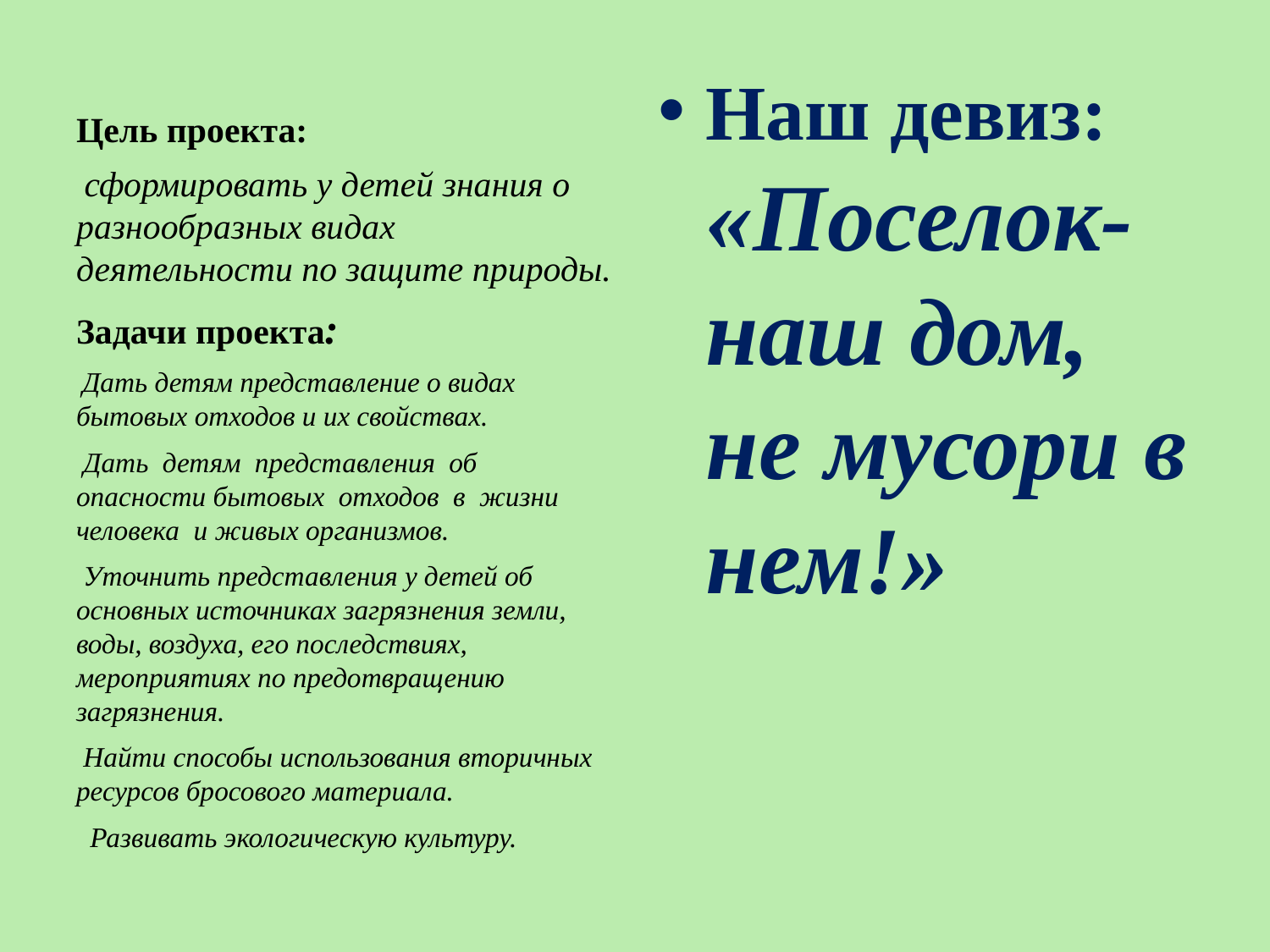

Цель проекта:
 сформировать у детей знания о разнообразных видах деятельности по защите природы.
Задачи проекта:
 Дать детям представление о видах бытовых отходов и их свойствах.
 Дать  детям  представления  об  опасности бытовых  отходов  в  жизни      человека  и живых организмов.
 Уточнить представления у детей об основных источниках загрязнения земли, воды, воздуха, его последствиях, мероприятиях по предотвращению загрязнения.
 Найти способы использования вторичных ресурсов бросового материала.
  Развивать экологическую культуру.

Наш девиз: «Поселок- наш дом, не мусори в нем!»